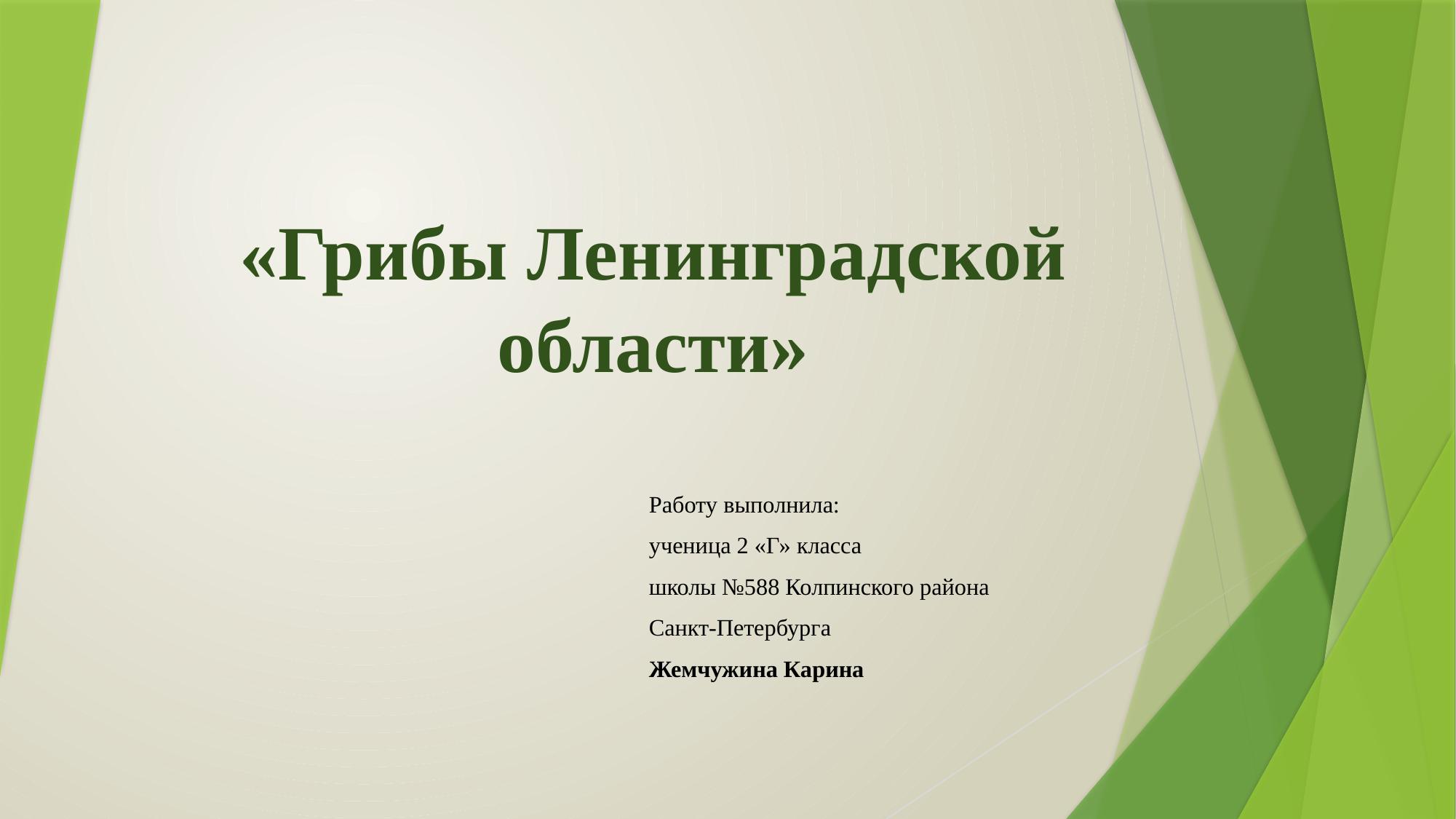

# «Грибы Ленинградской области»
Работу выполнила:
ученица 2 «Г» класса
школы №588 Колпинского района
Санкт-Петербурга
Жемчужина Карина